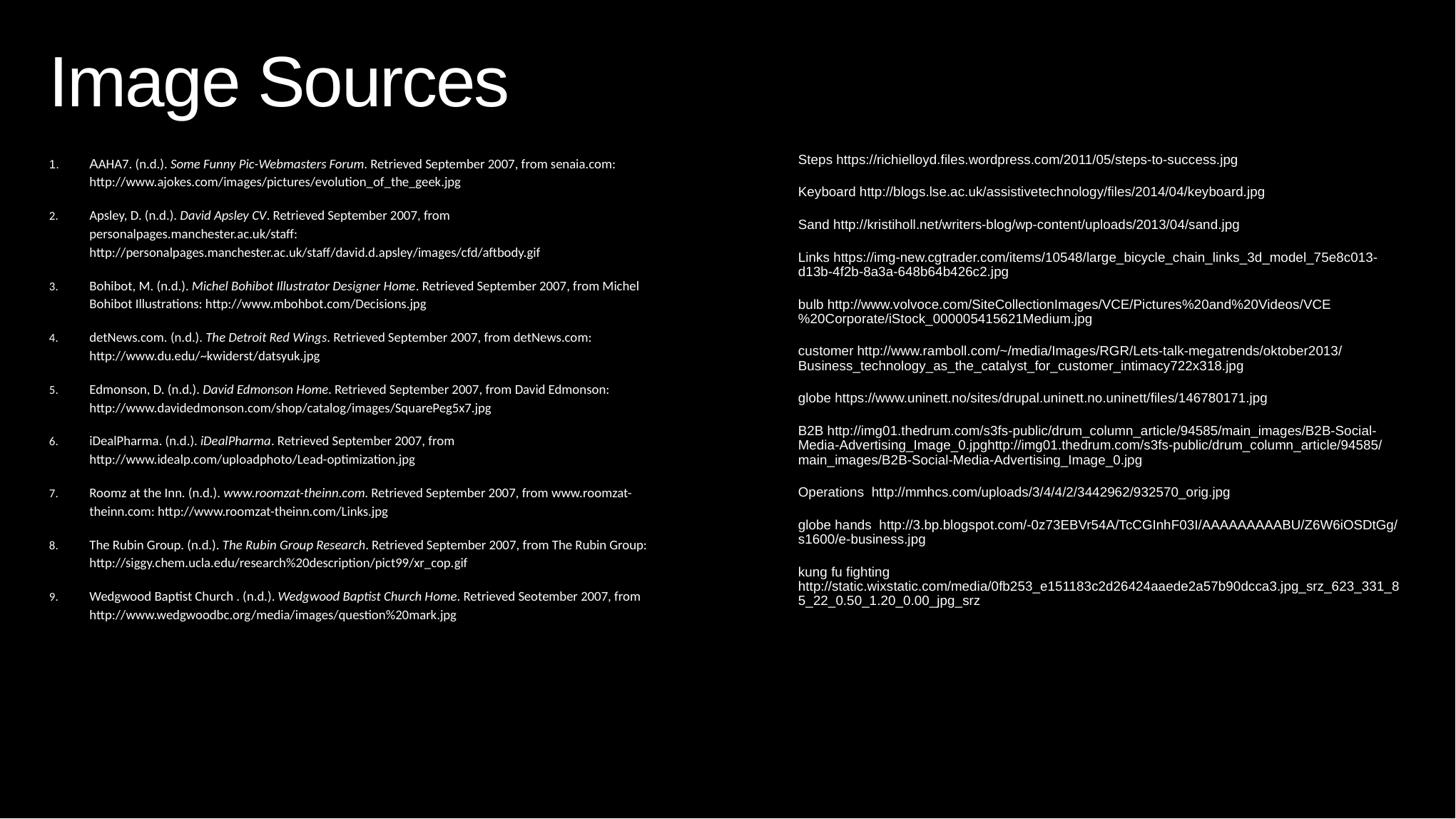

# Image Sources
AAHA7. (n.d.). Some Funny Pic-Webmasters Forum. Retrieved September 2007, from senaia.com: http://www.ajokes.com/images/pictures/evolution_of_the_geek.jpg
Apsley, D. (n.d.). David Apsley CV. Retrieved September 2007, from personalpages.manchester.ac.uk/staff: http://personalpages.manchester.ac.uk/staff/david.d.apsley/images/cfd/aftbody.gif
Bohibot, M. (n.d.). Michel Bohibot Illustrator Designer Home. Retrieved September 2007, from Michel Bohibot Illustrations: http://www.mbohbot.com/Decisions.jpg
detNews.com. (n.d.). The Detroit Red Wings. Retrieved September 2007, from detNews.com: http://www.du.edu/~kwiderst/datsyuk.jpg
Edmonson, D. (n.d.). David Edmonson Home. Retrieved September 2007, from David Edmonson: http://www.davidedmonson.com/shop/catalog/images/SquarePeg5x7.jpg
iDealPharma. (n.d.). iDealPharma. Retrieved September 2007, from http://www.idealp.com/uploadphoto/Lead-optimization.jpg
Roomz at the Inn. (n.d.). www.roomzat-theinn.com. Retrieved September 2007, from www.roomzat-theinn.com: http://www.roomzat-theinn.com/Links.jpg
The Rubin Group. (n.d.). The Rubin Group Research. Retrieved September 2007, from The Rubin Group: http://siggy.chem.ucla.edu/research%20description/pict99/xr_cop.gif
Wedgwood Baptist Church . (n.d.). Wedgwood Baptist Church Home. Retrieved Seotember 2007, from http://www.wedgwoodbc.org/media/images/question%20mark.jpg

Steps https://richielloyd.files.wordpress.com/2011/05/steps-to-success.jpg
Keyboard http://blogs.lse.ac.uk/assistivetechnology/files/2014/04/keyboard.jpg
Sand http://kristiholl.net/writers-blog/wp-content/uploads/2013/04/sand.jpg
Links https://img-new.cgtrader.com/items/10548/large_bicycle_chain_links_3d_model_75e8c013-d13b-4f2b-8a3a-648b64b426c2.jpg
bulb http://www.volvoce.com/SiteCollectionImages/VCE/Pictures%20and%20Videos/VCE%20Corporate/iStock_000005415621Medium.jpg
customer http://www.ramboll.com/~/media/Images/RGR/Lets-talk-megatrends/oktober2013/Business_technology_as_the_catalyst_for_customer_intimacy722x318.jpg
globe https://www.uninett.no/sites/drupal.uninett.no.uninett/files/146780171.jpg
B2B http://img01.thedrum.com/s3fs-public/drum_column_article/94585/main_images/B2B-Social-Media-Advertising_Image_0.jpghttp://img01.thedrum.com/s3fs-public/drum_column_article/94585/main_images/B2B-Social-Media-Advertising_Image_0.jpg
Operations  http://mmhcs.com/uploads/3/4/4/2/3442962/932570_orig.jpg
globe hands  http://3.bp.blogspot.com/-0z73EBVr54A/TcCGInhF03I/AAAAAAAAABU/Z6W6iOSDtGg/s1600/e-business.jpg
kung fu fighting http://static.wixstatic.com/media/0fb253_e151183c2d26424aaede2a57b90dcca3.jpg_srz_623_331_85_22_0.50_1.20_0.00_jpg_srz